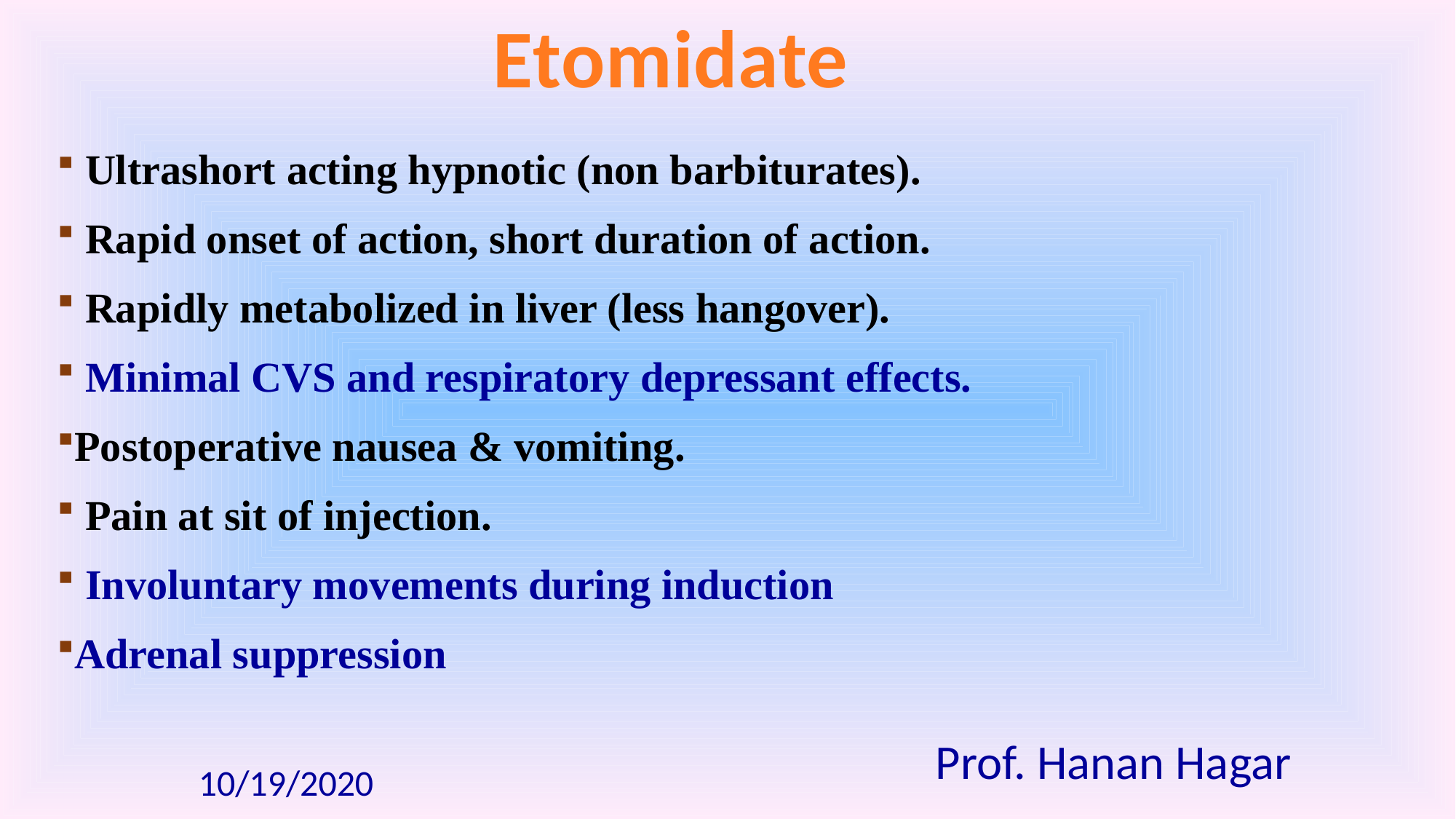

Etomidate
 Ultrashort acting hypnotic (non barbiturates).
 Rapid onset of action, short duration of action.
 Rapidly metabolized in liver (less hangover).
 Minimal CVS and respiratory depressant effects.
Postoperative nausea & vomiting.
 Pain at sit of injection.
 Involuntary movements during induction
Adrenal suppression

Prof. Hanan Hagar
10/19/2020